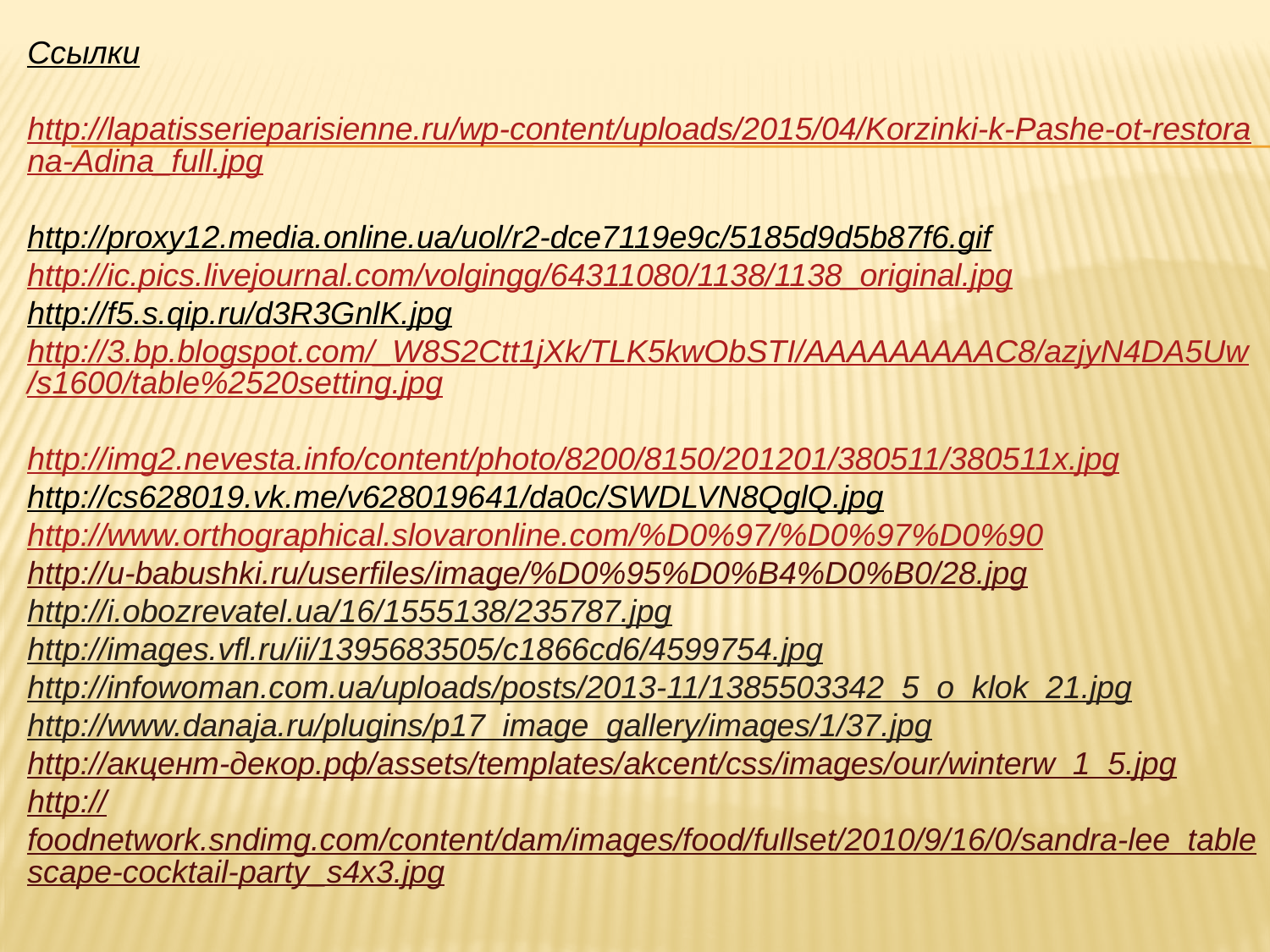

Ссылки

http://lapatisserieparisienne.ru/wp-content/uploads/2015/04/Korzinki-k-Pashe-ot-restorana-Adina_full.jpg
http://proxy12.media.online.ua/uol/r2-dce7119e9c/5185d9d5b87f6.gif
http://ic.pics.livejournal.com/volgingg/64311080/1138/1138_original.jpg
http://f5.s.qip.ru/d3R3GnlK.jpg
http://3.bp.blogspot.com/_W8S2Ctt1jXk/TLK5kwObSTI/AAAAAAAAAC8/azjyN4DA5Uw/s1600/table%2520setting.jpg
http://img2.nevesta.info/content/photo/8200/8150/201201/380511/380511x.jpg
http://cs628019.vk.me/v628019641/da0c/SWDLVN8QglQ.jpg
http://www.orthographical.slovaronline.com/%D0%97/%D0%97%D0%90
http://u-babushki.ru/userfiles/image/%D0%95%D0%B4%D0%B0/28.jpg
http://i.obozrevatel.ua/16/1555138/235787.jpg
http://images.vfl.ru/ii/1395683505/c1866cd6/4599754.jpg
http://infowoman.com.ua/uploads/posts/2013-11/1385503342_5_o_klok_21.jpg
http://www.danaja.ru/plugins/p17_image_gallery/images/1/37.jpg
http://акцент-декор.рф/assets/templates/akcent/css/images/our/winterw_1_5.jpg
http://foodnetwork.sndimg.com/content/dam/images/food/fullset/2010/9/16/0/sandra-lee_tablescape-cocktail-party_s4x3.jpg